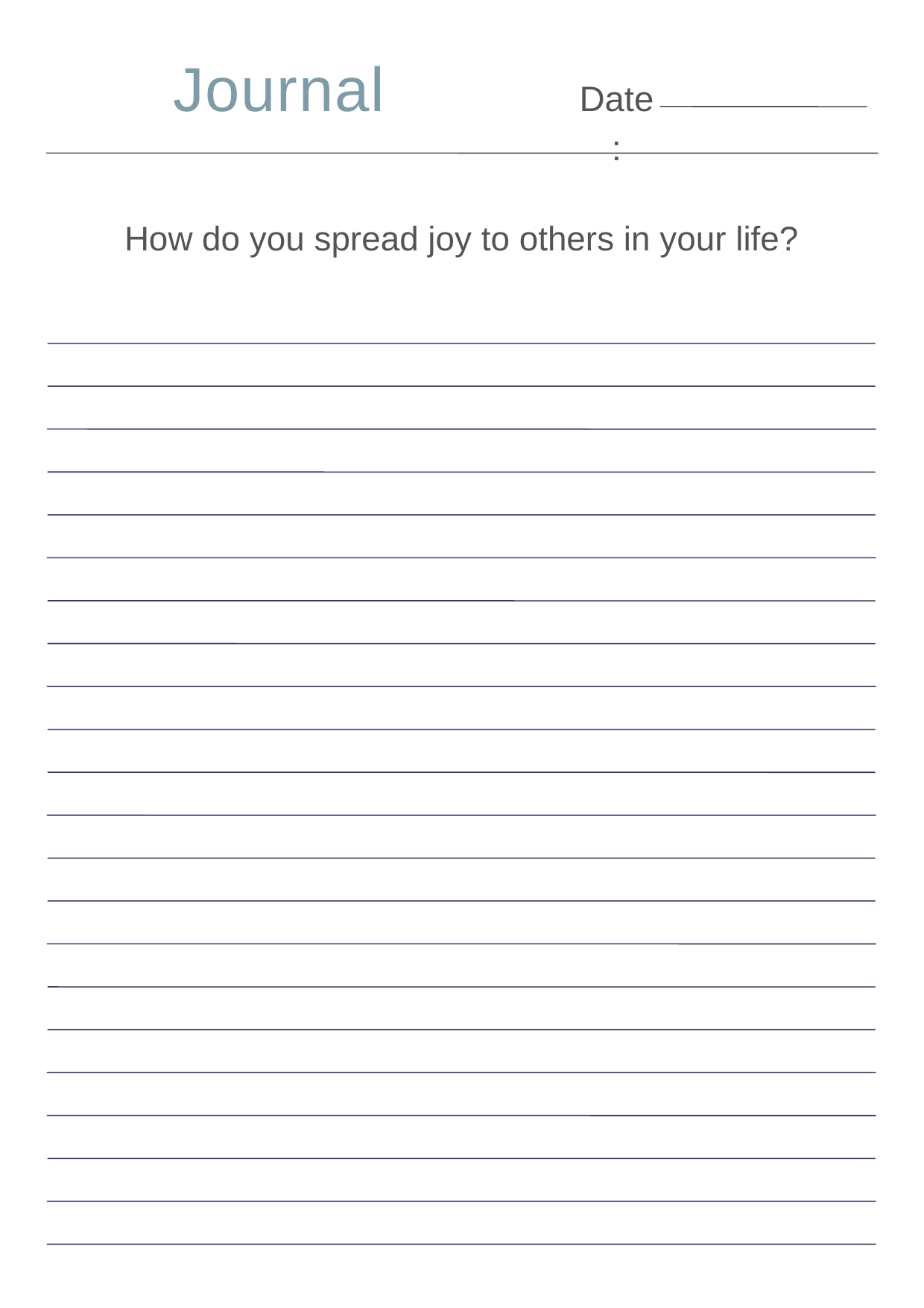

Journal
Date:

How do you spread joy to others in your life?